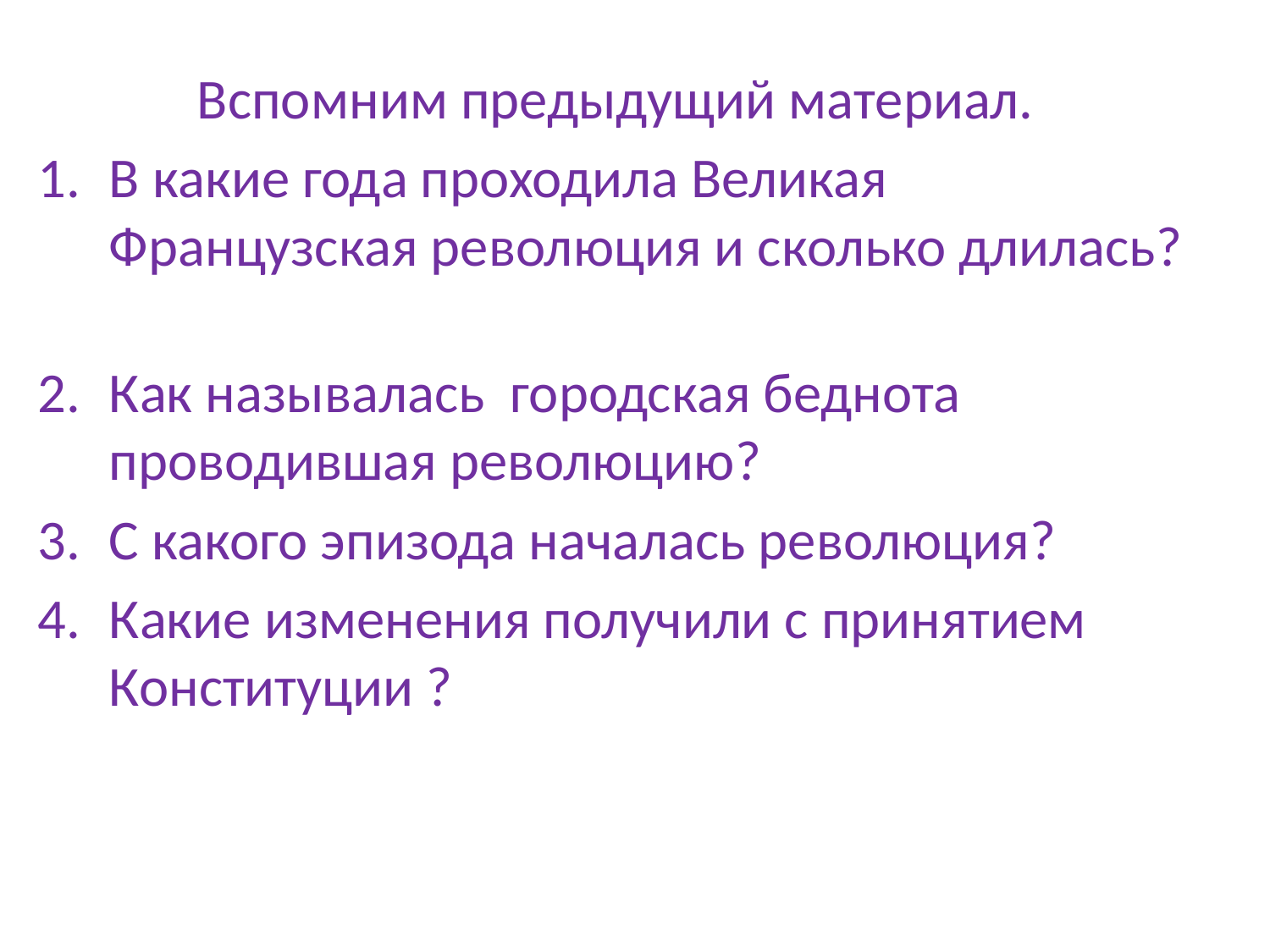

Вспомним предыдущий материал.
В какие года проходила Великая Французская революция и сколько длилась?
Как называлась  городская беднота проводившая революцию?
С какого эпизода началась революция?
Какие изменения получили с принятием  Конституции ?